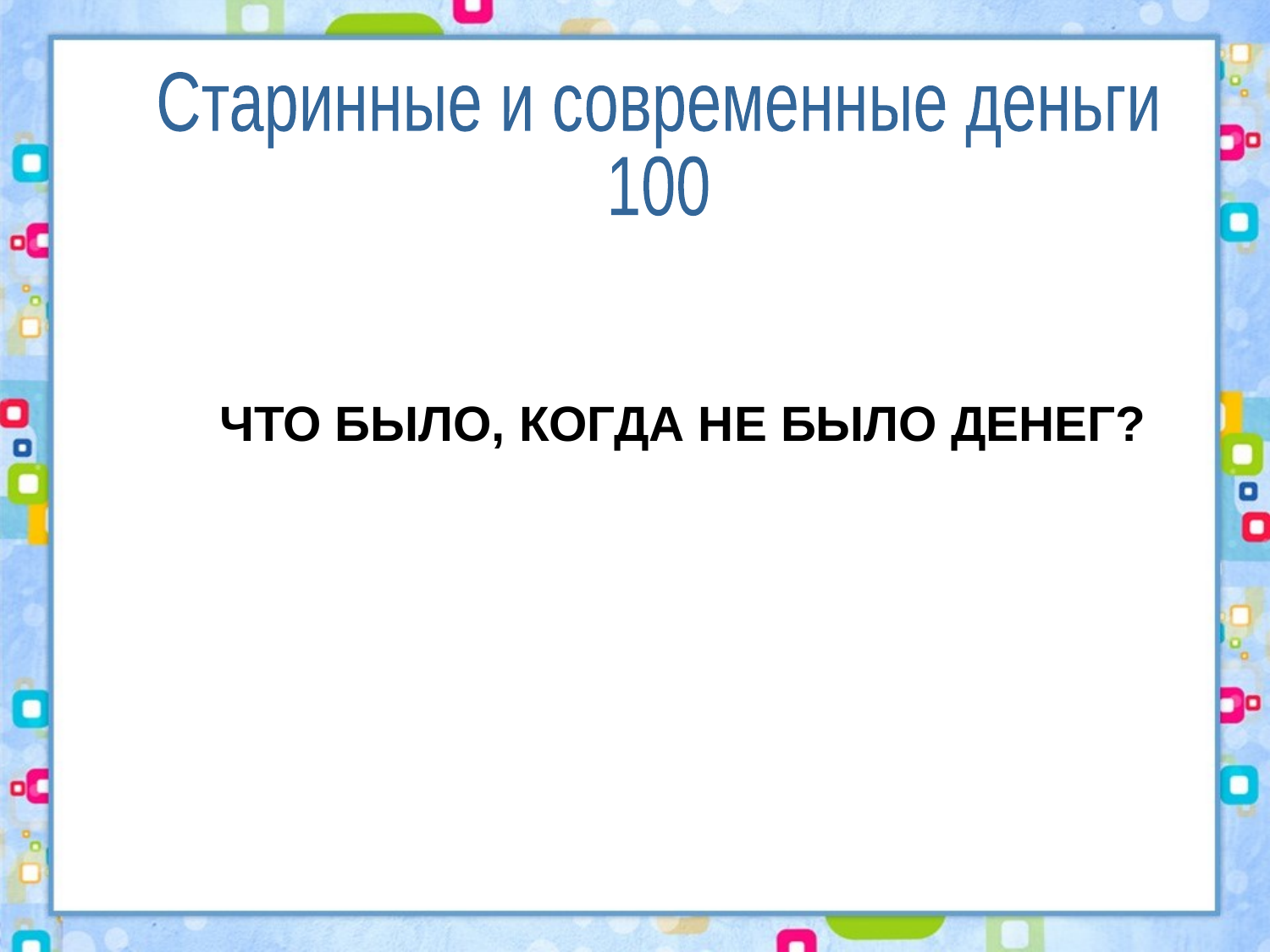

Старинные и современные деньги
100
ЧТО БЫЛО, КОГДА НЕ БЫЛО ДЕНЕГ?